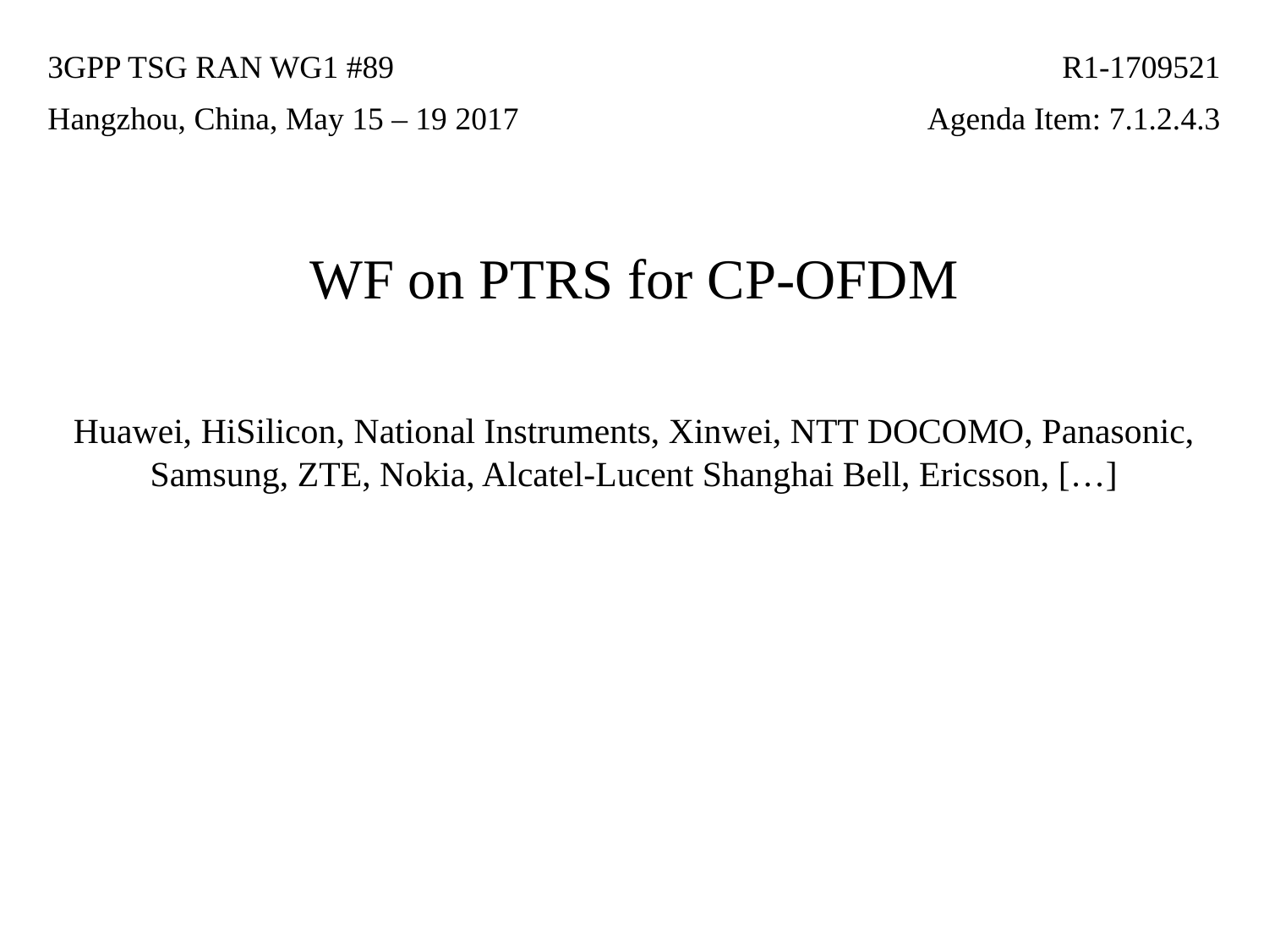

| 3GPP TSG RAN WG1 #89 | R1-1709521 |
| --- | --- |
| Hangzhou, China, May 15 – 19 2017 | Agenda Item: 7.1.2.4.3 |
# WF on PTRS for CP-OFDM
Huawei, HiSilicon, National Instruments, Xinwei, NTT DOCOMO, Panasonic, Samsung, ZTE, Nokia, Alcatel-Lucent Shanghai Bell, Ericsson, […]